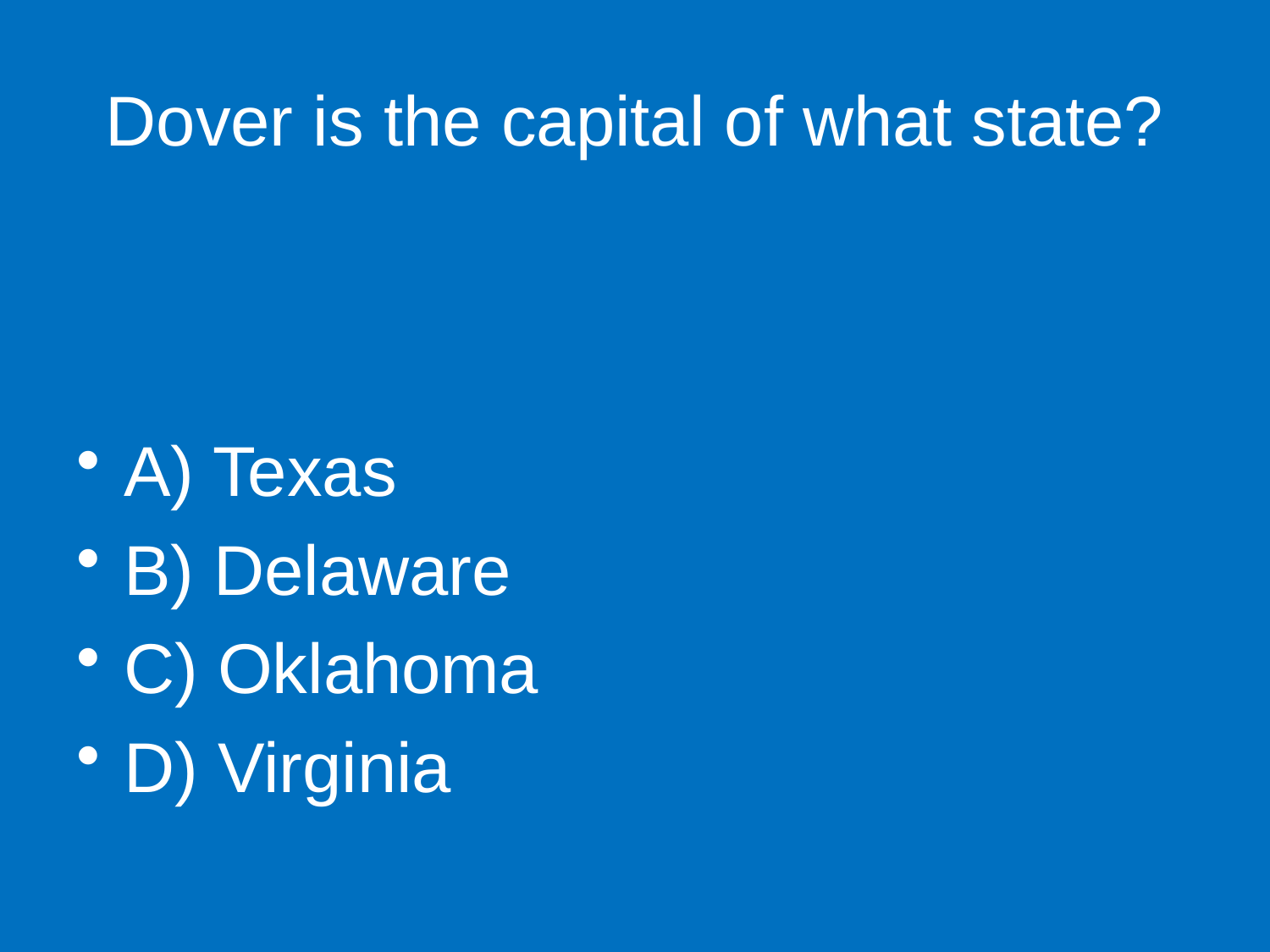

# Dover is the capital of what state?

A) Texas
B) Delaware
C) Oklahoma
D) Virginia